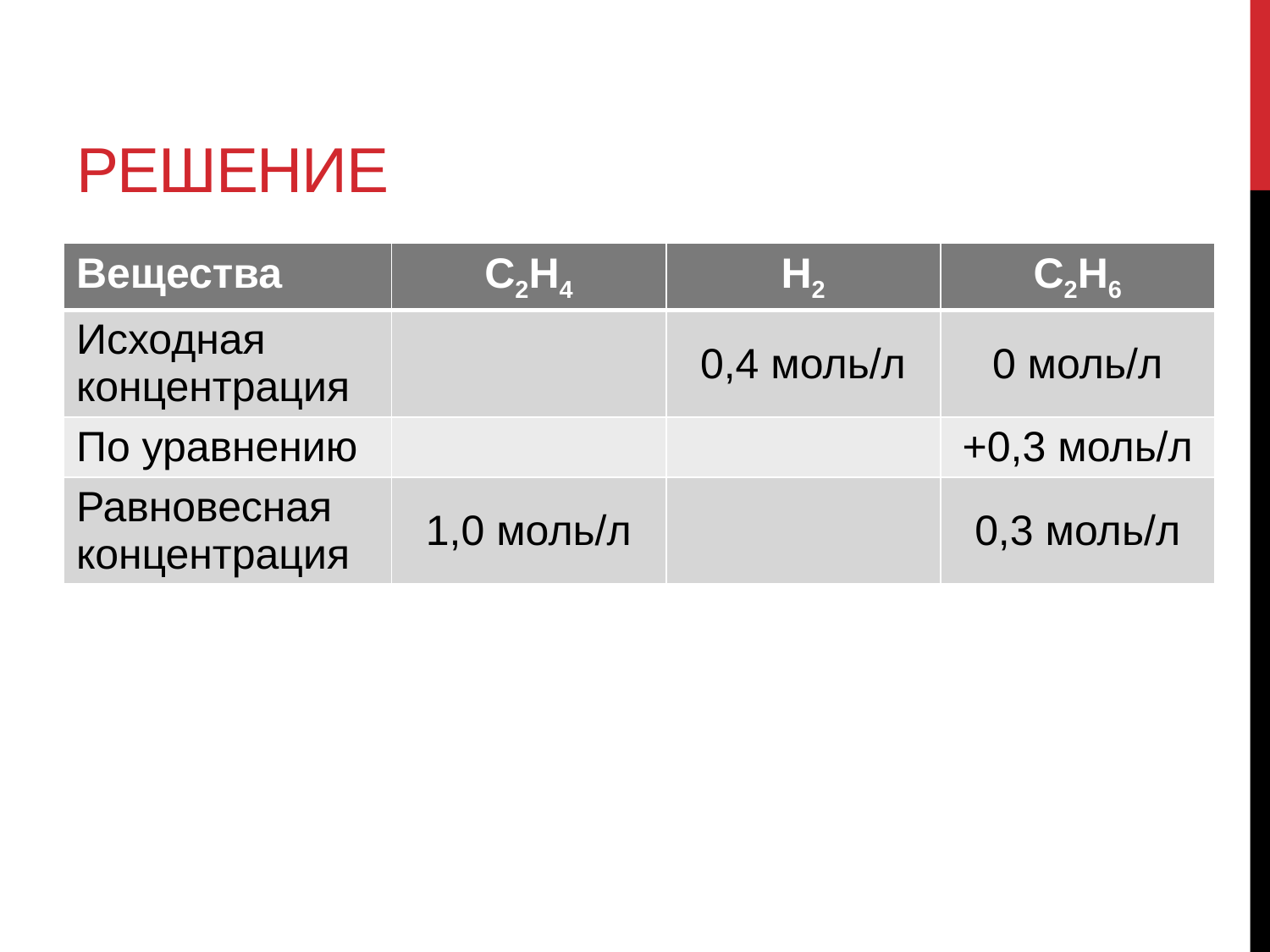

# решение
| Вещества | С2Н4 | Н2 | С2Н6 |
| --- | --- | --- | --- |
| Исходная концентрация |  | 0,4 моль/л | 0 моль/л |
| По уравнению |  |  | +0,3 моль/л |
| Равновесная концентрация | 1,0 моль/л |  | 0,3 моль/л |